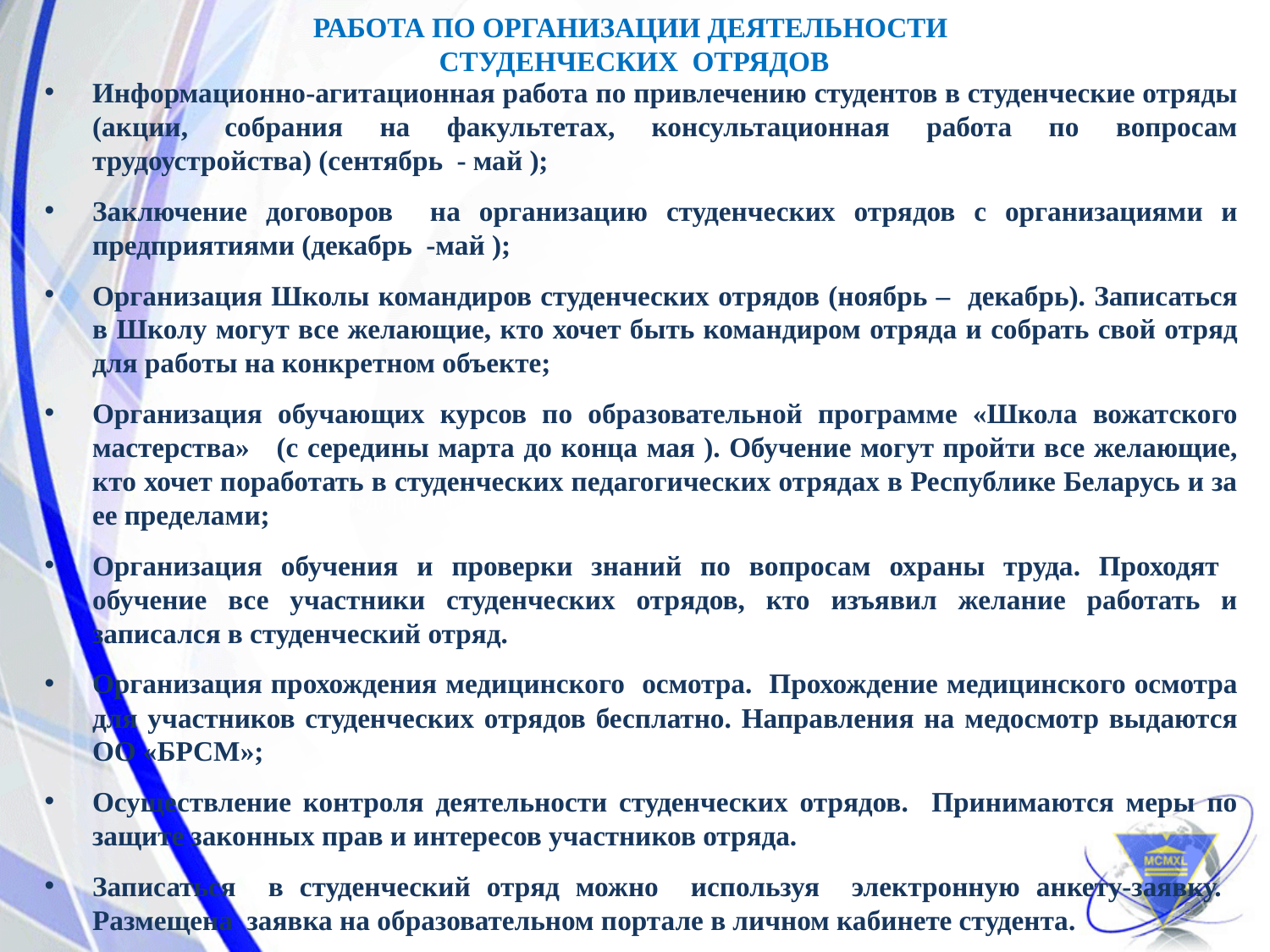

РАБОТА ПО ОРГАНИЗАЦИИ ДЕЯТЕЛЬНОСТИ
СТУДЕНЧЕСКИХ  ОТРЯДОВ
Информационно-агитационная работа по привлечению студентов в студенческие отряды (акции, собрания на факультетах, консультационная работа по вопросам трудоустройства) (сентябрь  - май );

Заключение договоров  на организацию студенческих отрядов с организациями и предприятиями (декабрь  -май );

Организация Школы командиров студенческих отрядов (ноябрь –  декабрь). Записаться в Школу могут все желающие, кто хочет быть командиром отряда и собрать свой отряд для работы на конкретном объекте;

Организация обучающих курсов по образовательной программе «Школа вожатского мастерства»   (с середины марта до конца мая ). Обучение могут пройти все желающие, кто хочет поработать в студенческих педагогических отрядах в Республике Беларусь и за ее пределами;

Организация обучения и проверки знаний по вопросам охраны труда. Проходят  обучение все участники студенческих отрядов, кто изъявил желание работать и записался в студенческий отряд.

Организация прохождения медицинского  осмотра.  Прохождение медицинского осмотра для участников студенческих отрядов бесплатно. Направления на медосмотр выдаются ОО «БРСМ»;

Осуществление контроля деятельности студенческих отрядов.  Принимаются меры по защите законных прав и интересов участников отряда.

Записаться  в студенческий отряд можно  используя  электронную анкету-заявку.  Размещена  заявка на образовательном портале в личном кабинете студента.
Договорная кампания (заключение договоров на организацию студенческих отрядов с организациями и предприятиями (декабрь  – май ).
3